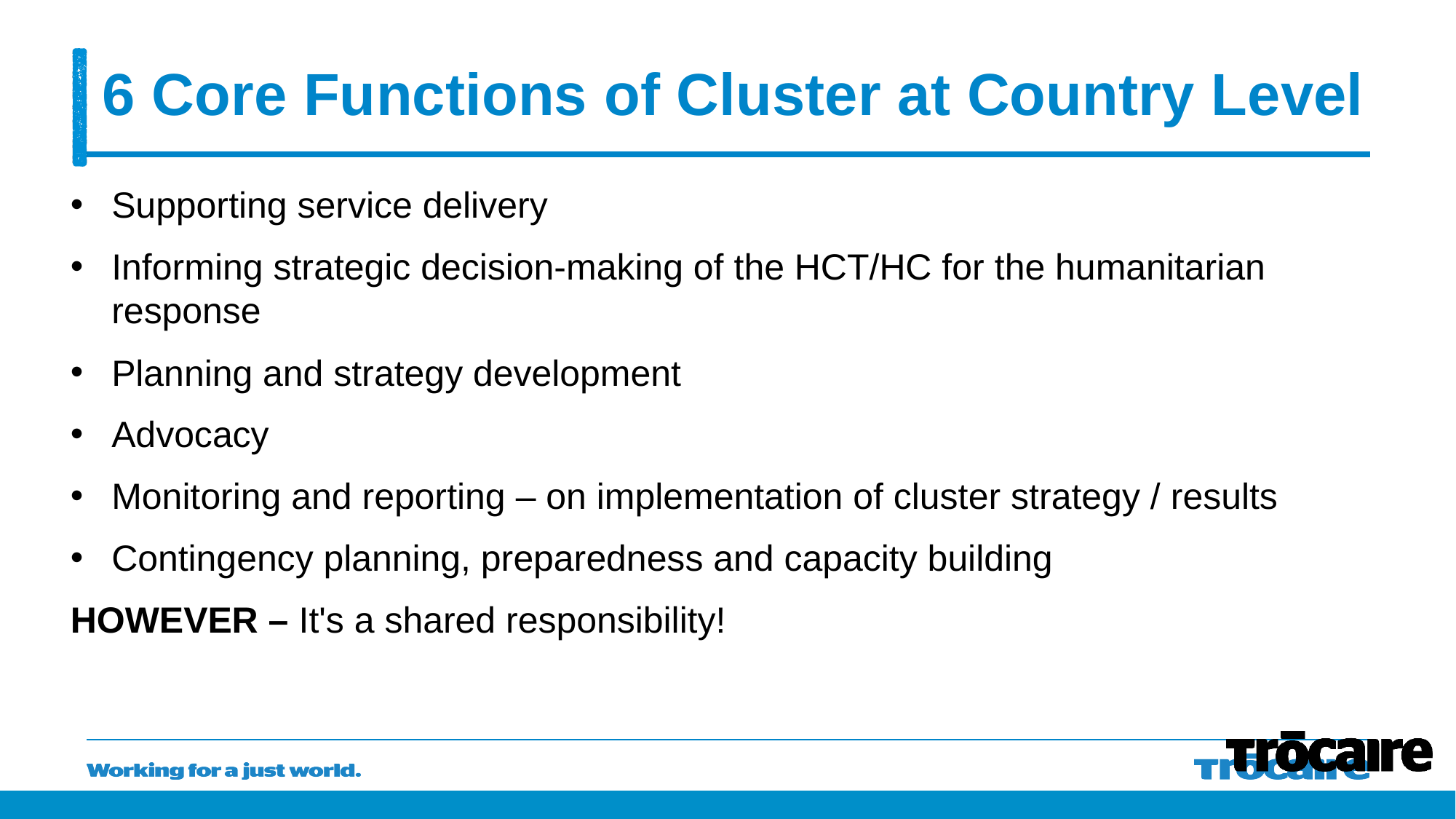

# 6 Core Functions of Cluster at Country Level
Supporting service delivery
Informing strategic decision-making of the HCT/HC for the humanitarian response
Planning and strategy development
Advocacy
Monitoring and reporting – on implementation of cluster strategy / results
Contingency planning, preparedness and capacity building
HOWEVER – It's a shared responsibility!